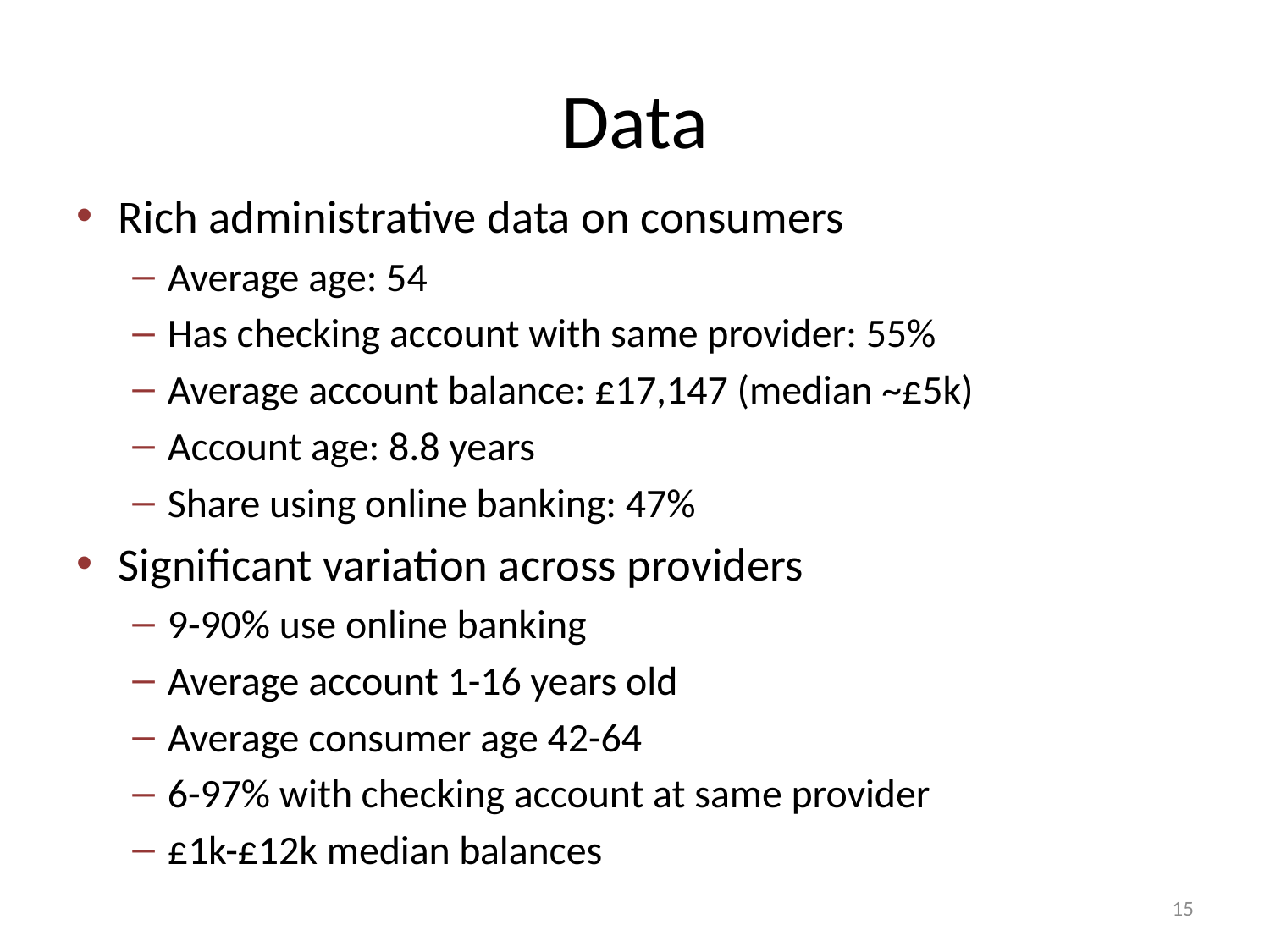

# Data
Rich administrative data on consumers
Average age: 54
Has checking account with same provider: 55%
Average account balance: £17,147 (median ~£5k)
Account age: 8.8 years
Share using online banking: 47%
Significant variation across providers
9-90% use online banking
Average account 1-16 years old
Average consumer age 42-64
6-97% with checking account at same provider
£1k-£12k median balances
15